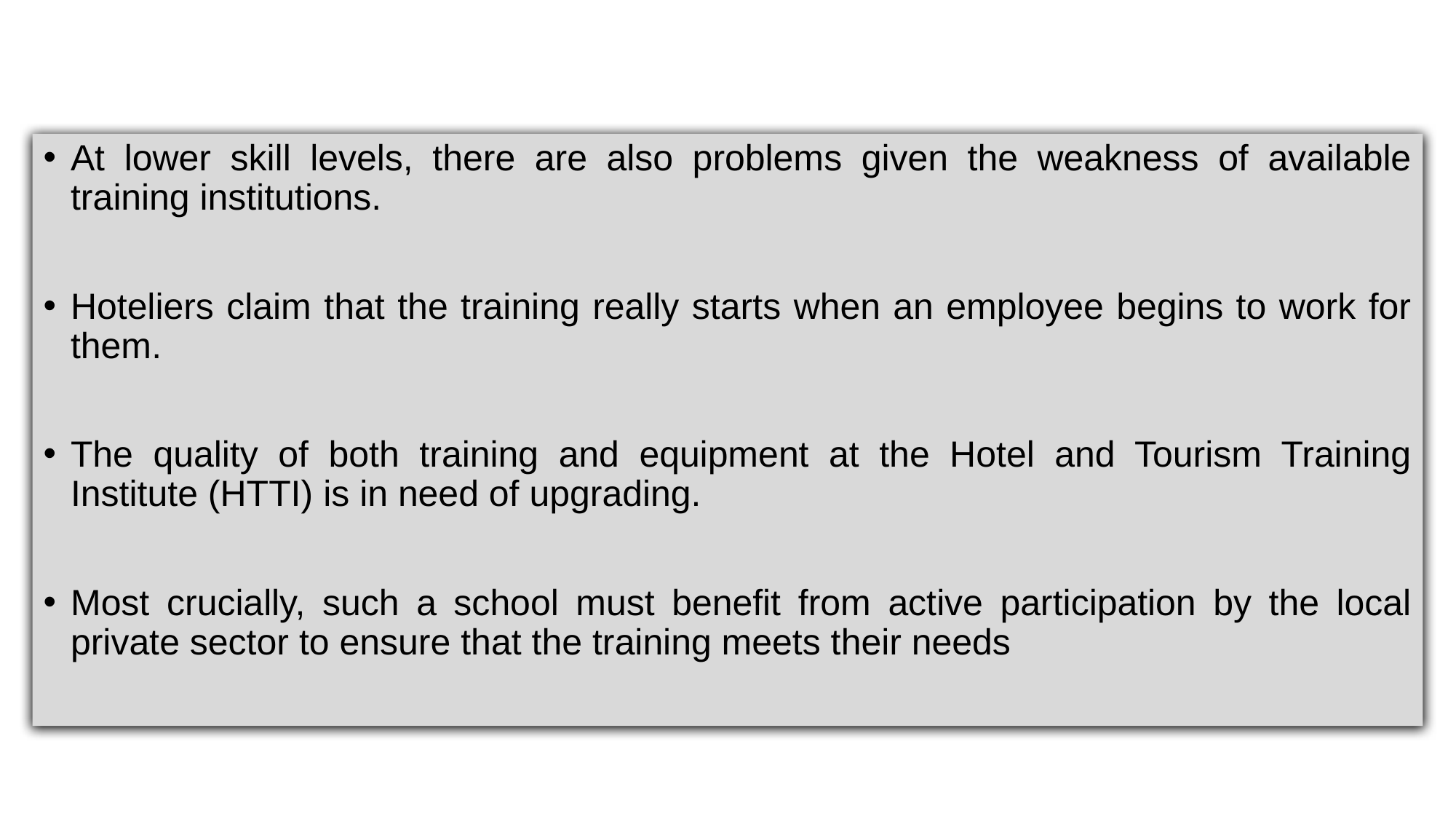

At lower skill levels, there are also problems given the weakness of available training institutions.

Hoteliers claim that the training really starts when an employee begins to work for them.

The quality of both training and equipment at the Hotel and Tourism Training Institute (HTTI) is in need of upgrading.

Most crucially, such a school must benefit from active participation by the local private sector to ensure that the training meets their needs